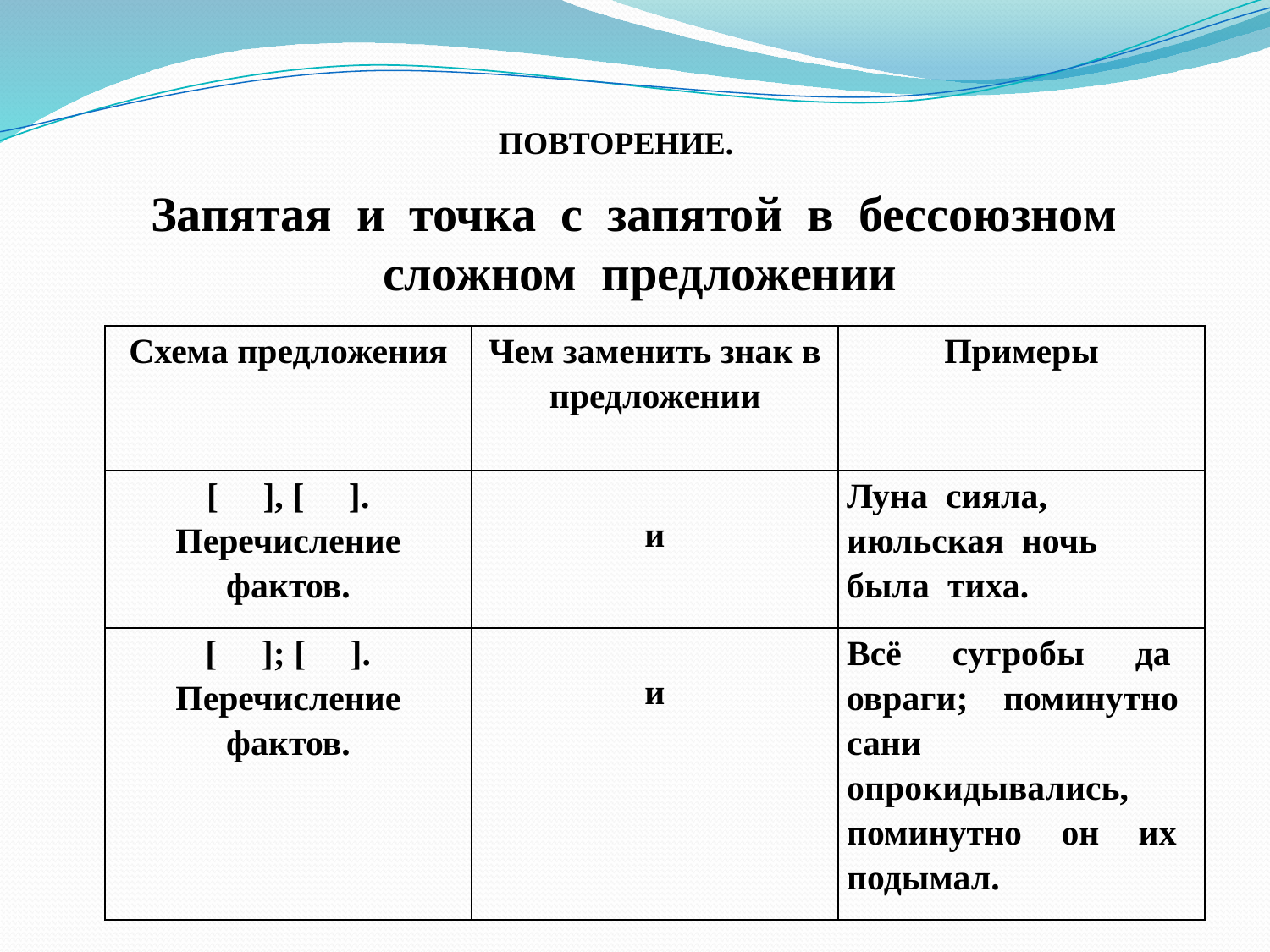

ПОВТОРЕНИЕ.
Запятая  и  точка  с  запятой  в  бессоюзном  сложном  предложении
| Схема предложения | Чем заменить знак в предложении | Примеры |
| --- | --- | --- |
| [ ], [ ]. Перечисление фактов. | и | Луна сияла, июльская ночь была тиха. |
| [ ]; [ ]. Перечисление фактов. | и | Всё сугробы да овраги; поминутно сани опрокидывались, поминутно он их подымал. |